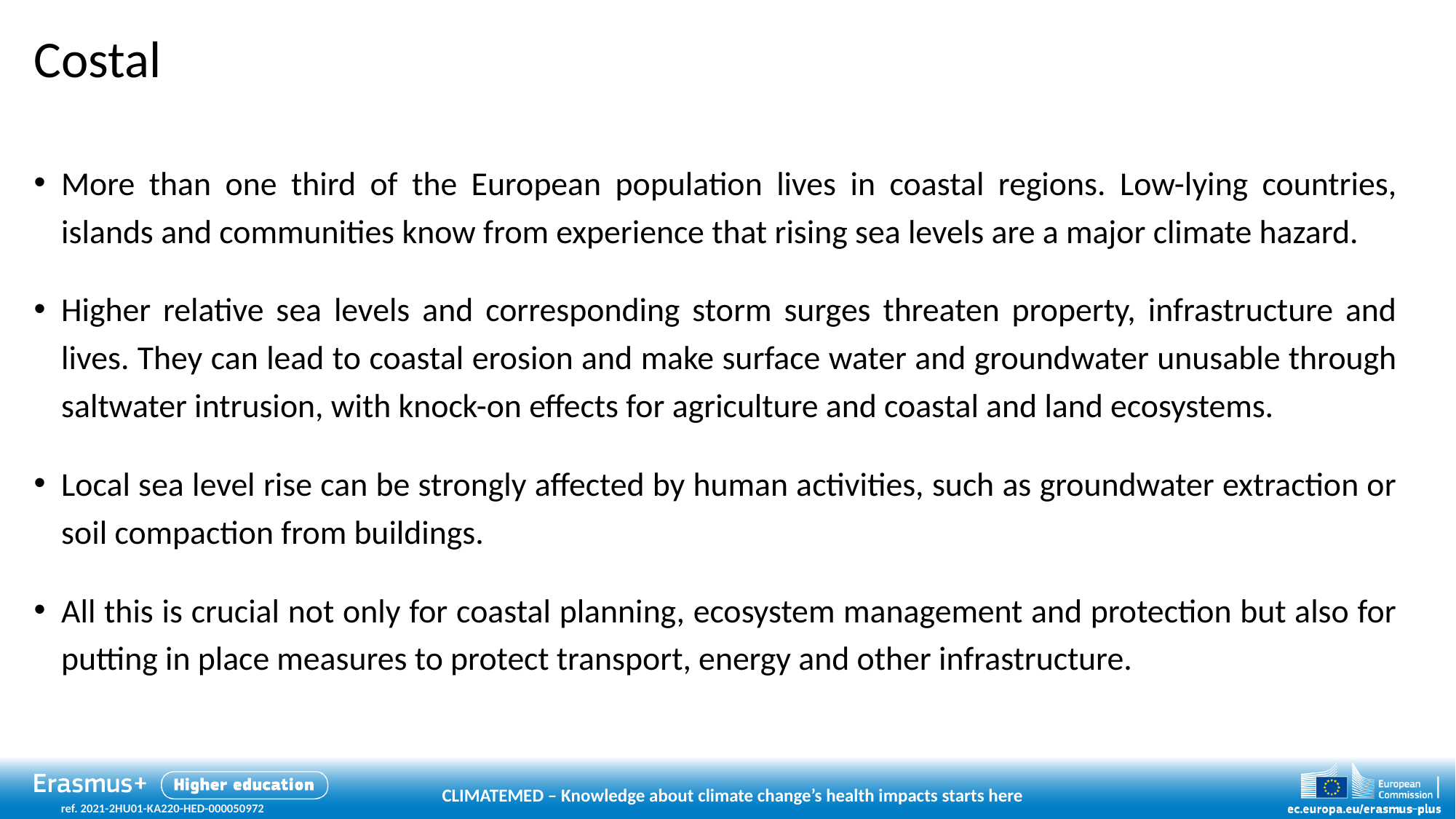

# Costal
More than one third of the European population lives in coastal regions. Low-lying countries, islands and communities know from experience that rising sea levels are a major climate hazard.
Higher relative sea levels and corresponding storm surges threaten property, infrastructure and lives. They can lead to coastal erosion and make surface water and groundwater unusable through saltwater intrusion, with knock-on effects for agriculture and coastal and land ecosystems.
Local sea level rise can be strongly affected by human activities, such as groundwater extraction or soil compaction from buildings.
All this is crucial not only for coastal planning, ecosystem management and protection but also for putting in place measures to protect transport, energy and other infrastructure.